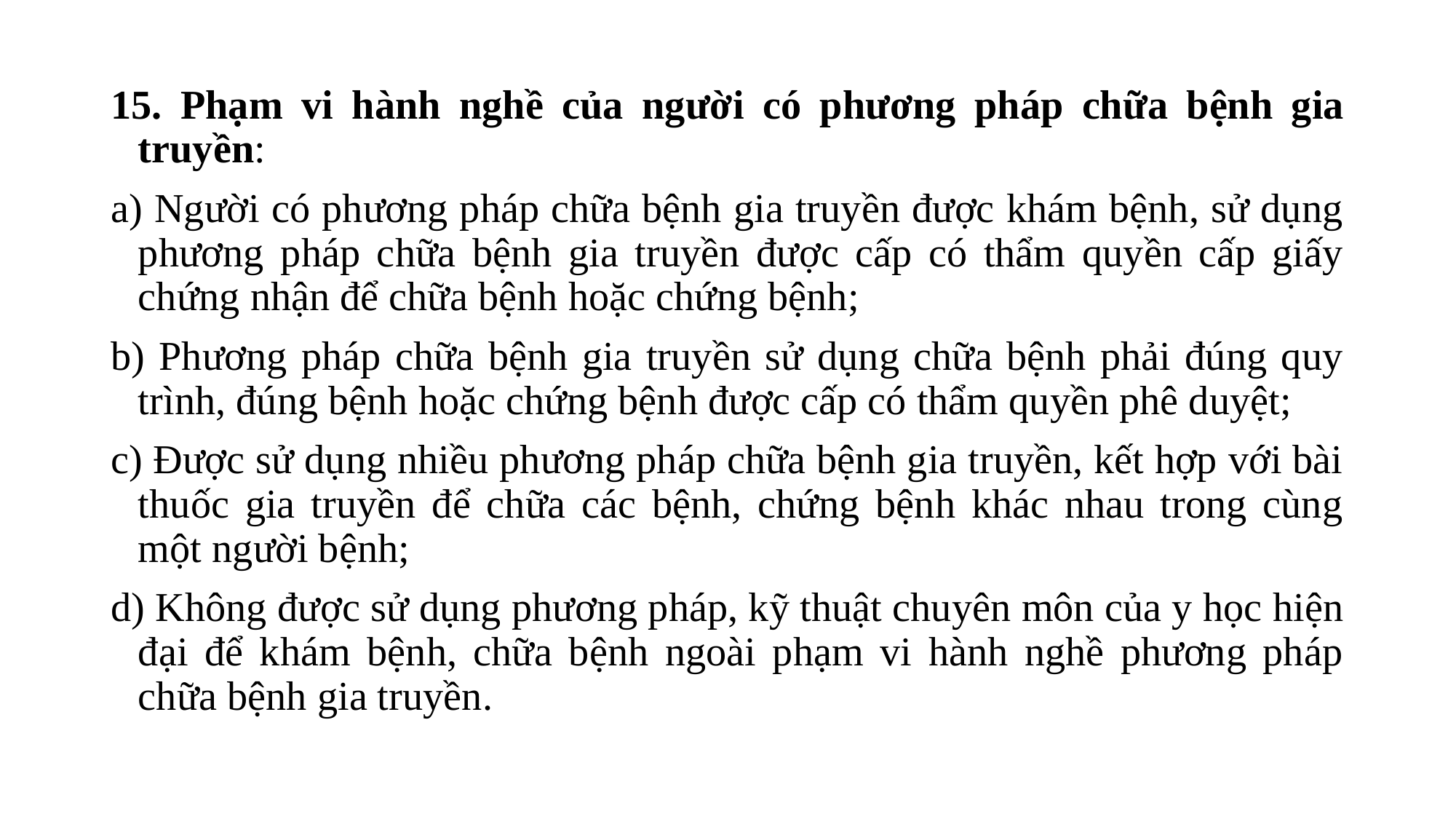

15. Phạm vi hành nghề của người có phương pháp chữa bệnh gia truyền:
a) Người có phương pháp chữa bệnh gia truyền được khám bệnh, sử dụng phương pháp chữa bệnh gia truyền được cấp có thẩm quyền cấp giấy chứng nhận để chữa bệnh hoặc chứng bệnh;
b) Phương pháp chữa bệnh gia truyền sử dụng chữa bệnh phải đúng quy trình, đúng bệnh hoặc chứng bệnh được cấp có thẩm quyền phê duyệt;
c) Được sử dụng nhiều phương pháp chữa bệnh gia truyền, kết hợp với bài thuốc gia truyền để chữa các bệnh, chứng bệnh khác nhau trong cùng một người bệnh;
d) Không được sử dụng phương pháp, kỹ thuật chuyên môn của y học hiện đại để khám bệnh, chữa bệnh ngoài phạm vi hành nghề phương pháp chữa bệnh gia truyền.